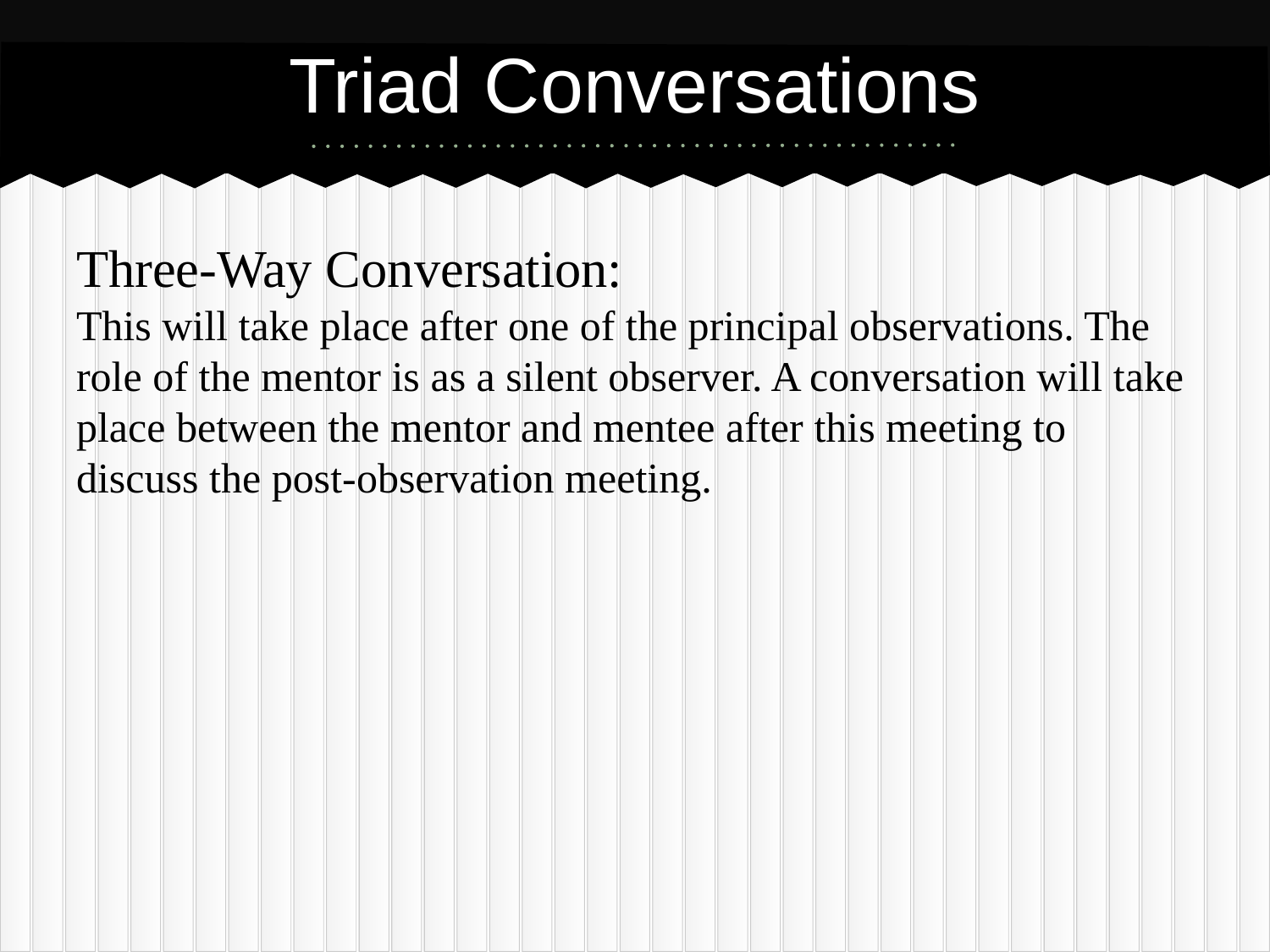

# Triad Conversations
Three-Way Conversation:
This will take place after one of the principal observations. The role of the mentor is as a silent observer. A conversation will take place between the mentor and mentee after this meeting to discuss the post-observation meeting.